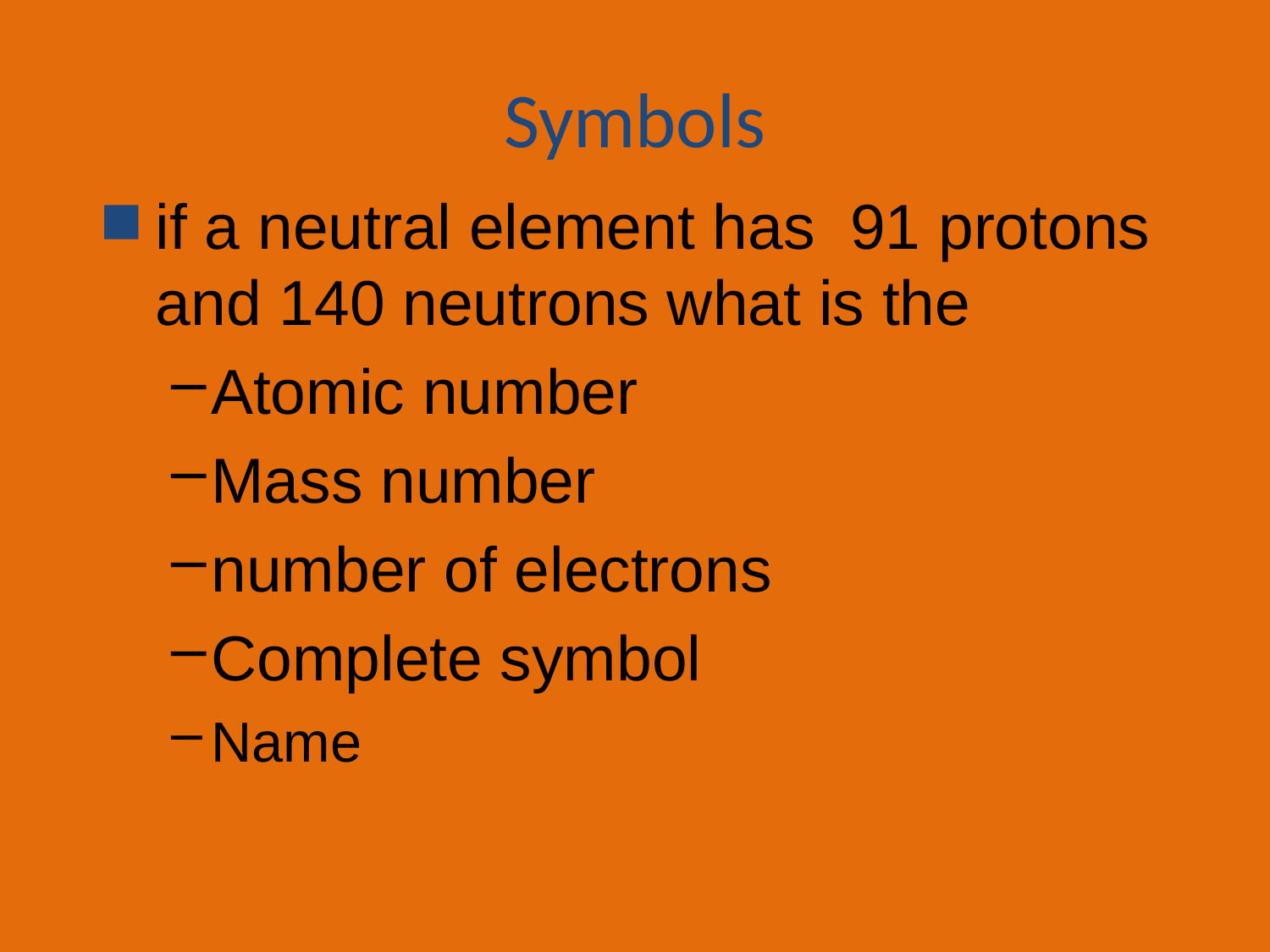

Symbols
if a neutral element has  91 protons and 140 neutrons what is the
Atomic number
Mass number
number of electrons
Complete symbol
Name